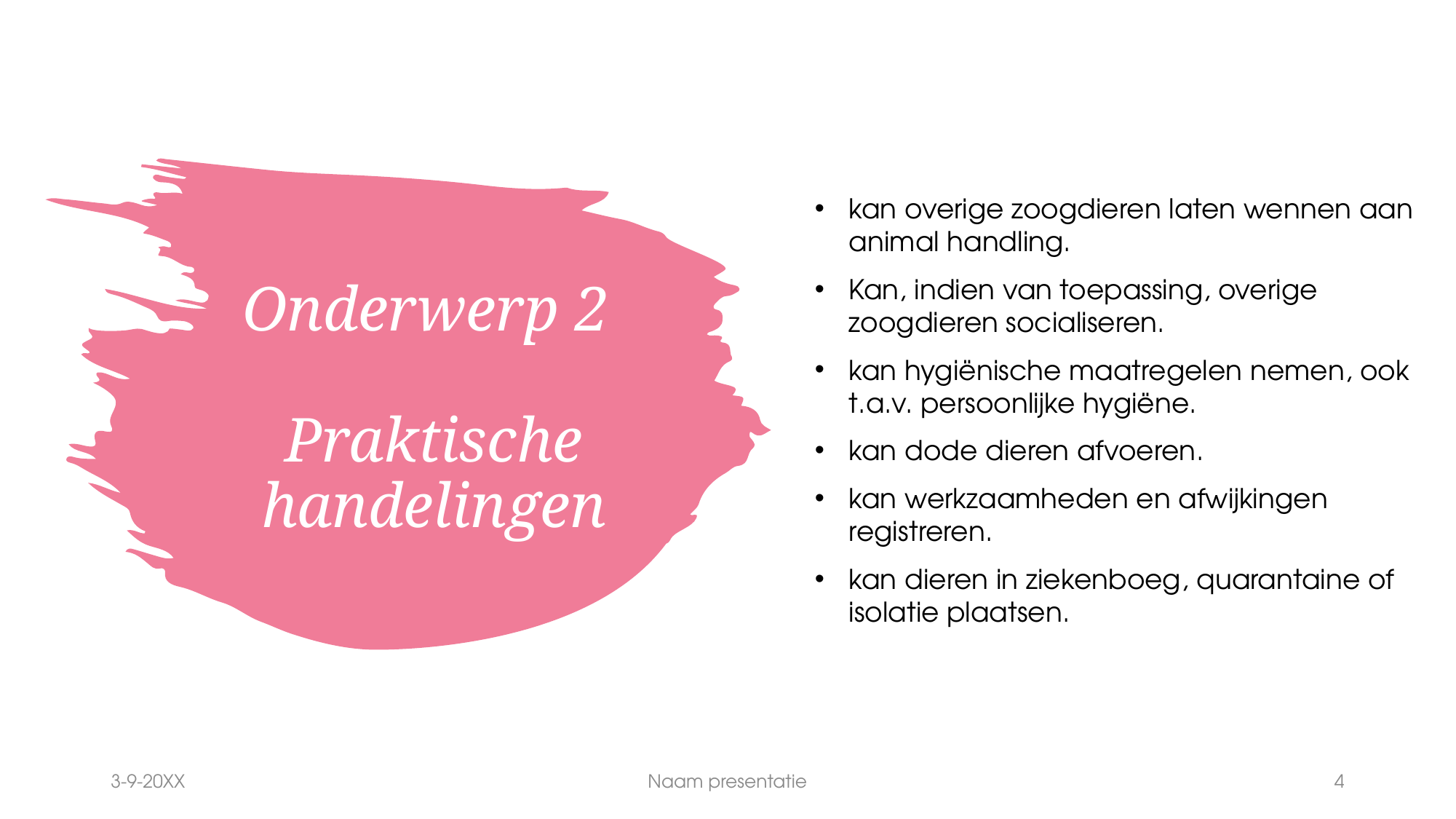

kan overige zoogdieren laten wennen aan animal handling.
Kan, indien van toepassing, overige zoogdieren socialiseren.
kan hygiënische maatregelen nemen, ook t.a.v. persoonlijke hygiëne.
kan dode dieren afvoeren.
kan werkzaamheden en afwijkingen registreren.
kan dieren in ziekenboeg, quarantaine of isolatie plaatsen.
# Onderwerp 2 Praktische handelingen
3-9-20XX
Naam presentatie
4